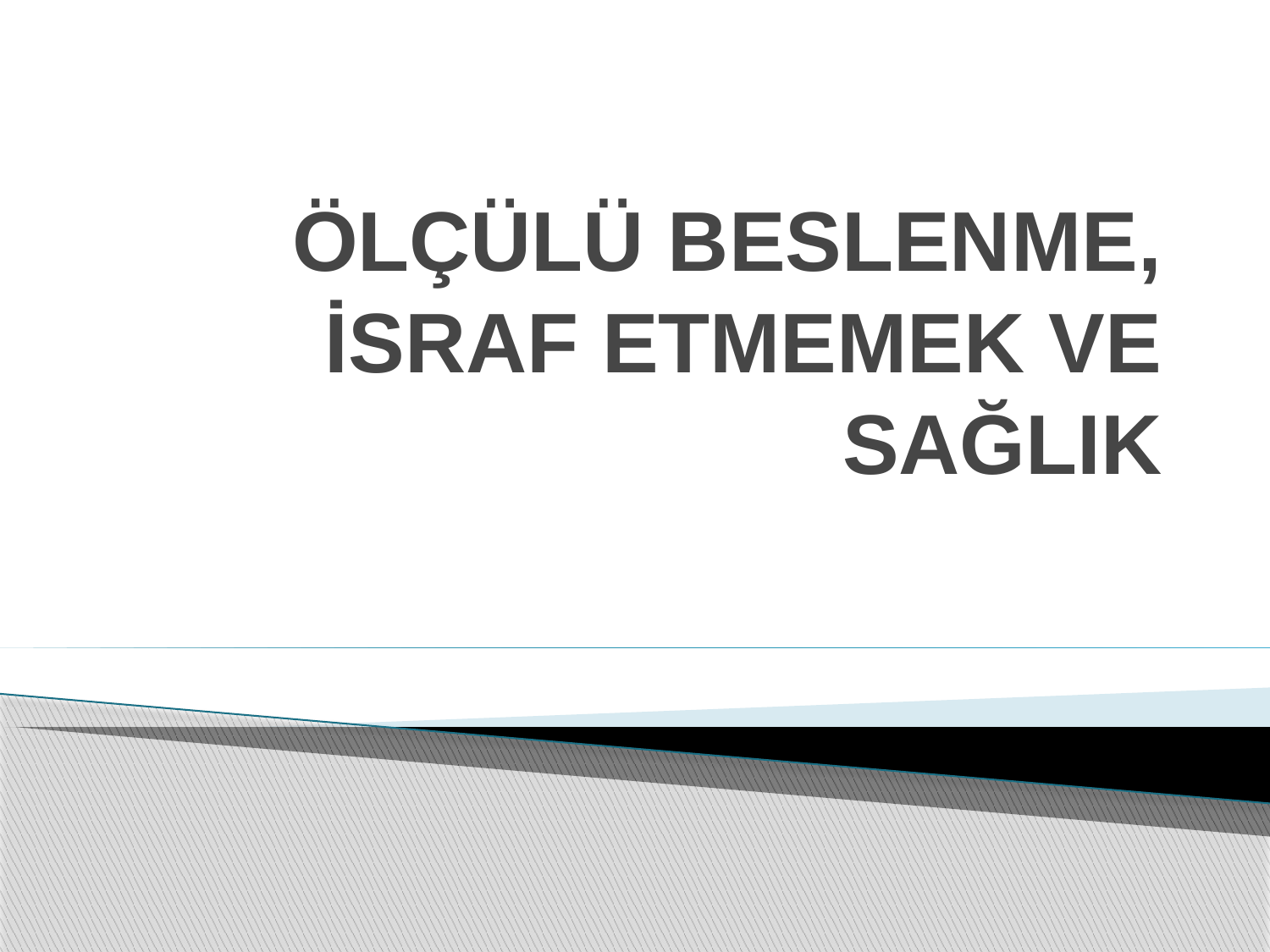

# ÖLÇÜLÜ BESLENME, İSRAF ETMEMEK VE SAĞLIK